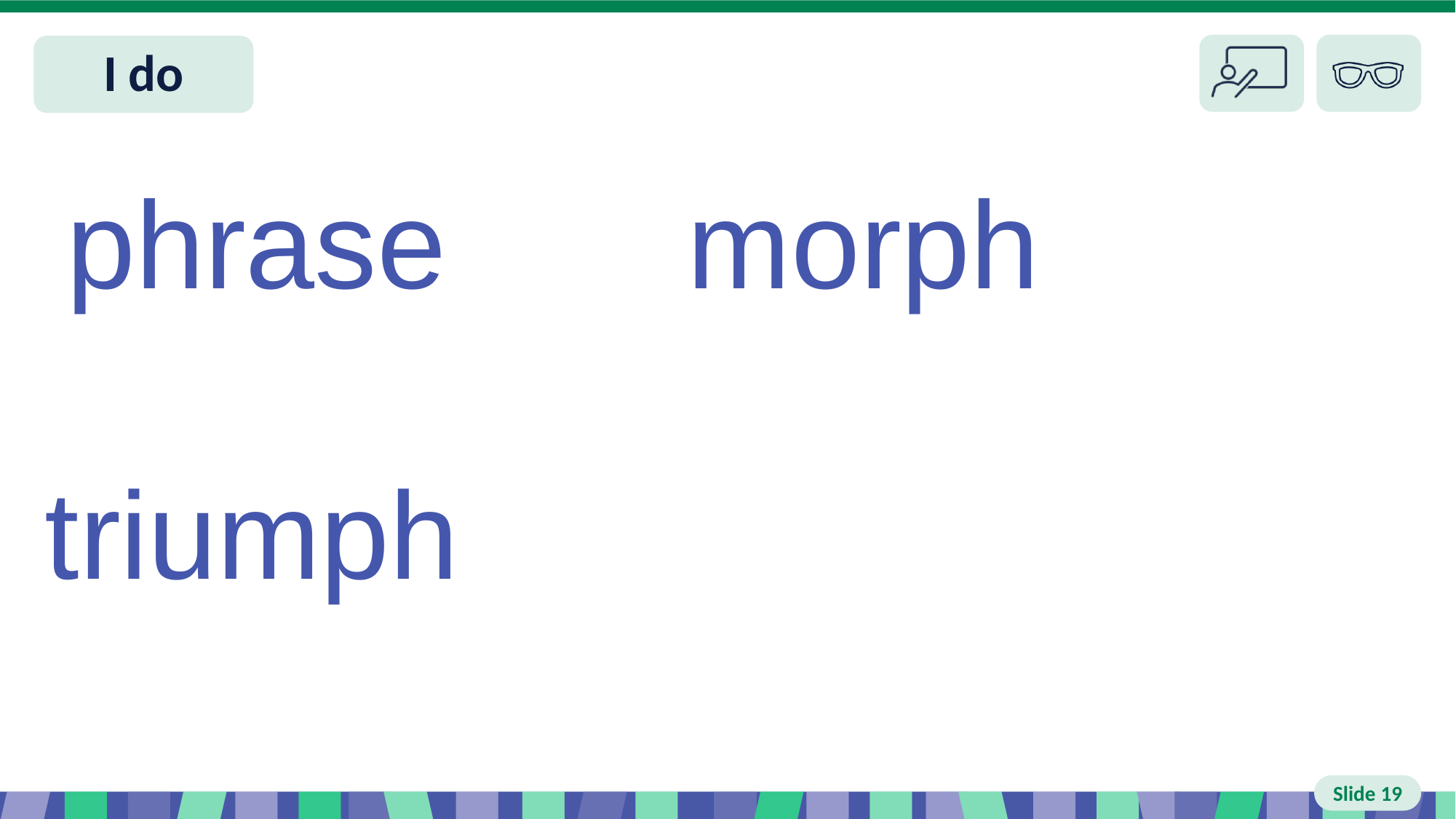

# Slide 19 I do
phrase       morph
triumph